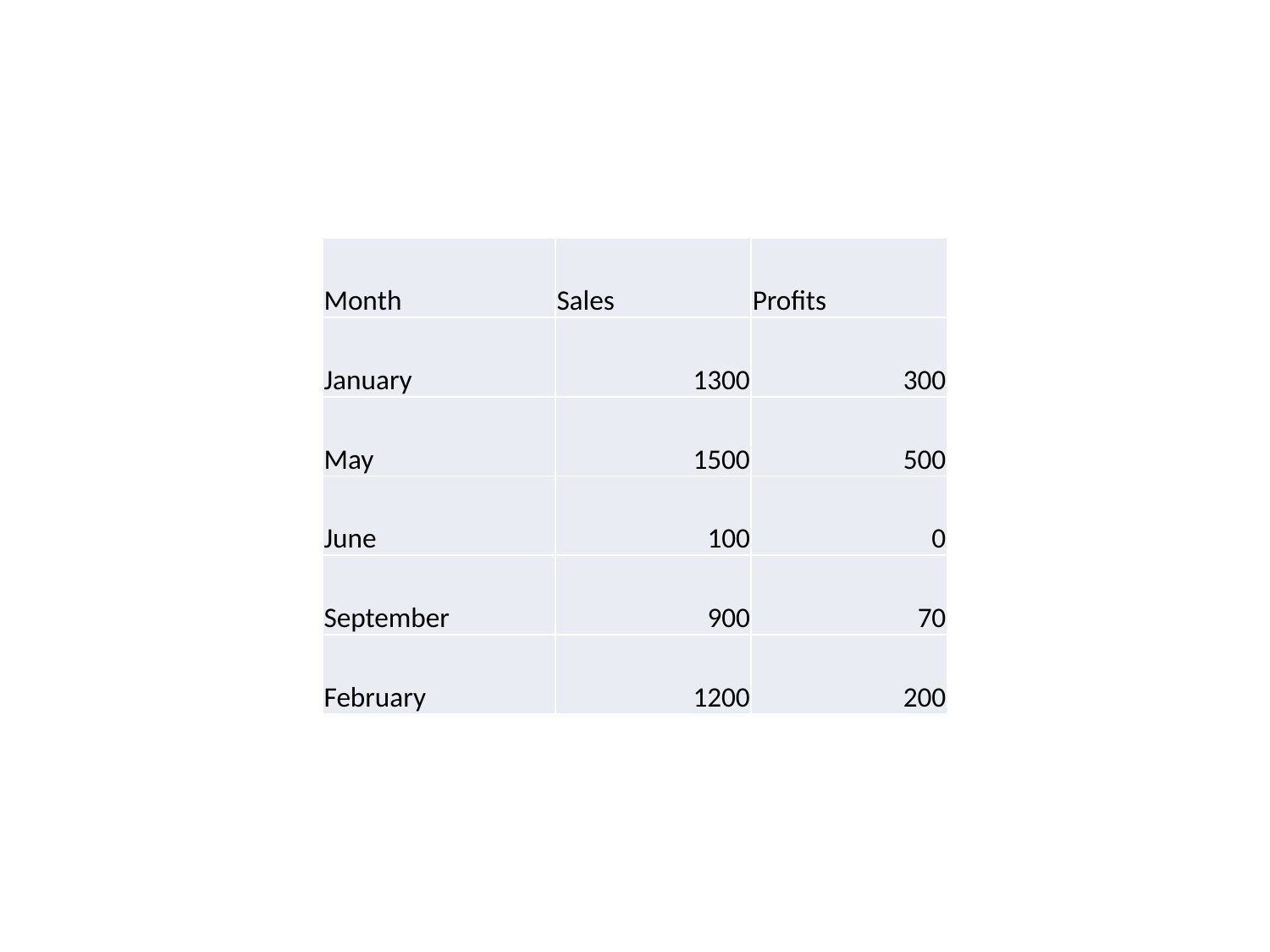

| Month | Sales | Profits |
| --- | --- | --- |
| January | 1300 | 300 |
| May | 1500 | 500 |
| June | 100 | 0 |
| September | 900 | 70 |
| February | 1200 | 200 |